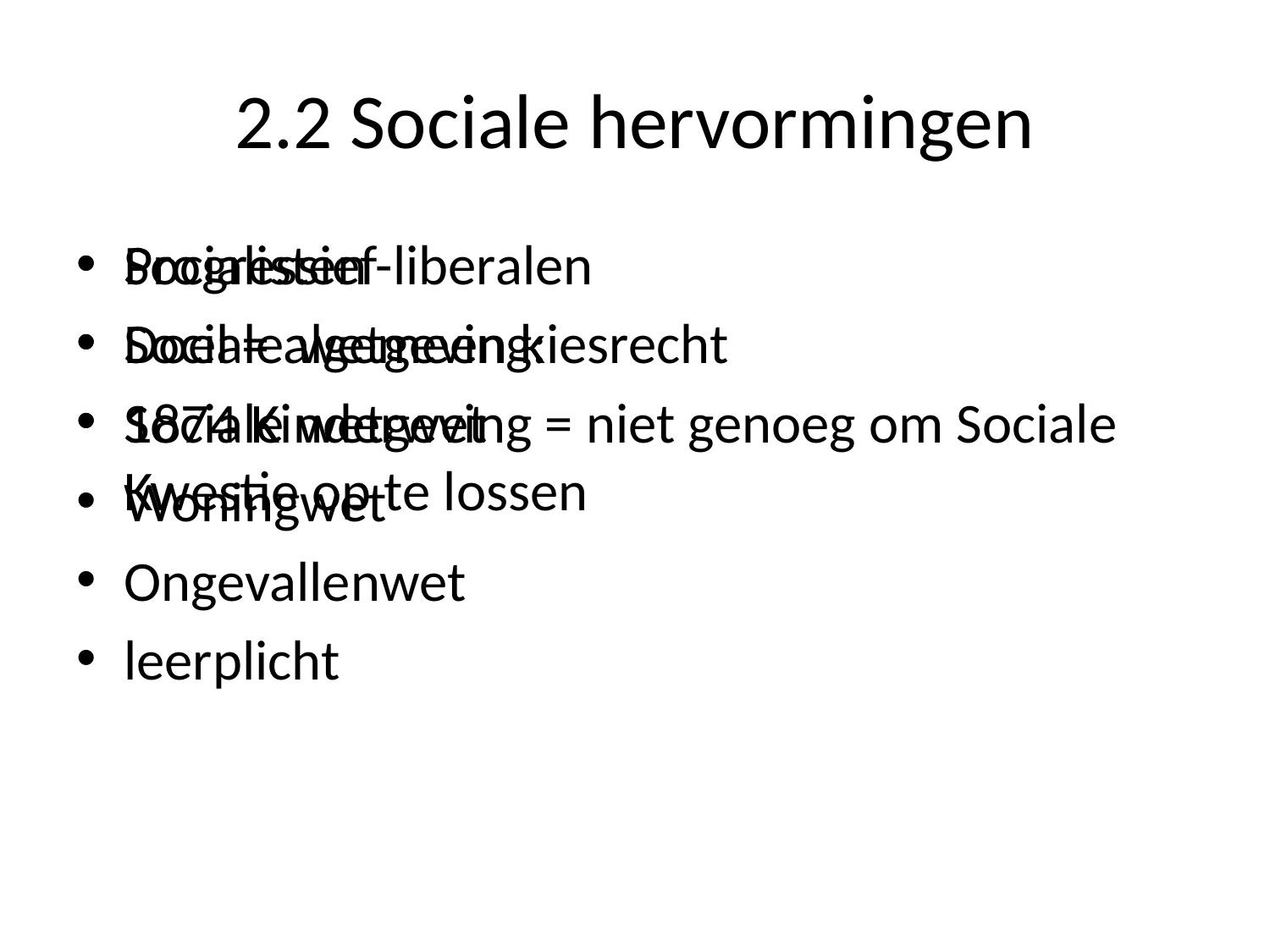

# 2.2 Sociale hervormingen
Progressief-liberalen
Sociale wetgeving:
1874 Kinderwet
Woningwet
Ongevallenwet
leerplicht
Socialisten
Doel = algemeen kiesrecht
Sociale wetgeving = niet genoeg om Sociale Kwestie op te lossen